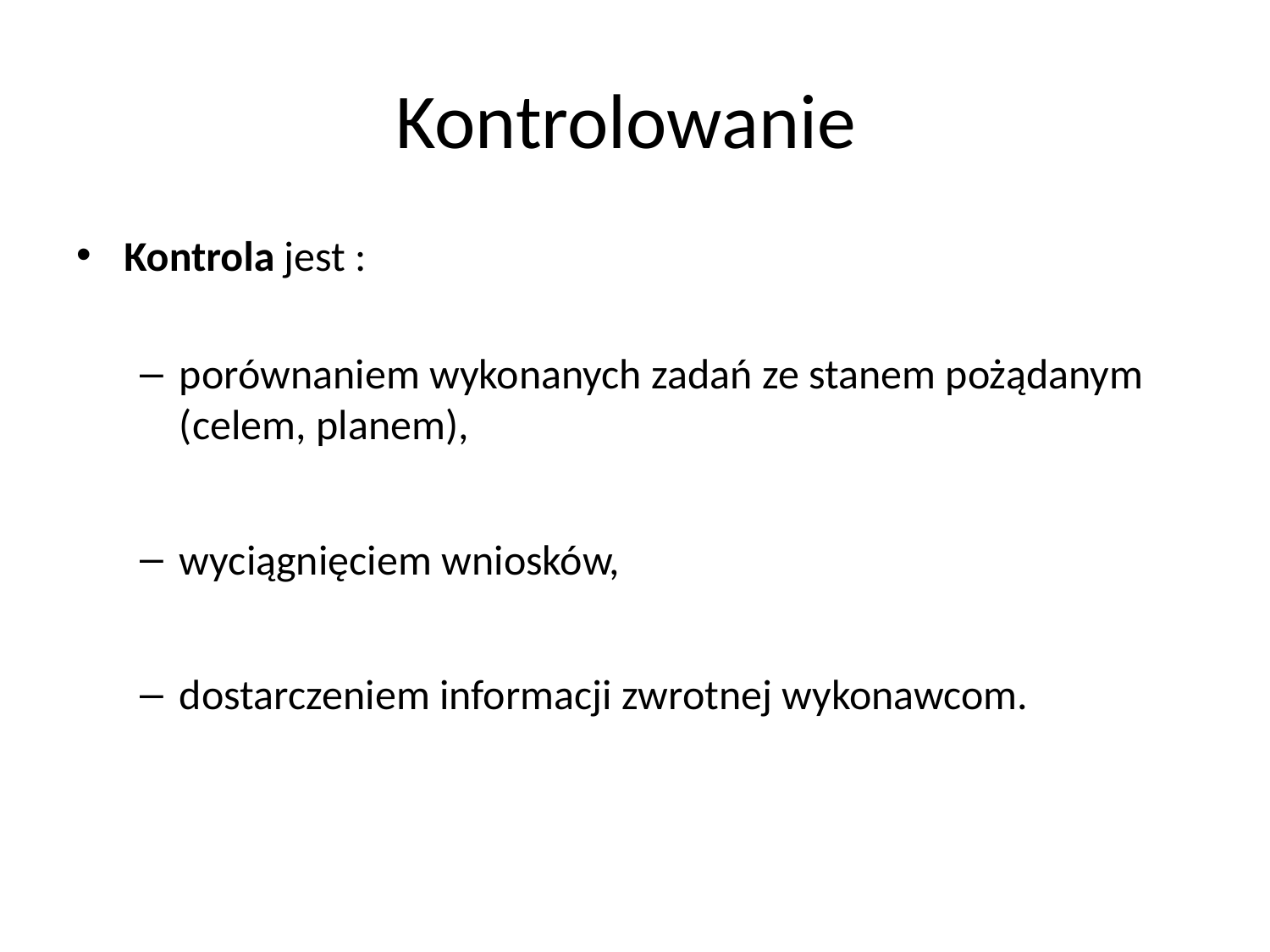

# Kontrolowanie
Kontrola jest :

porównaniem wykonanych zadań ze stanem pożądanym (celem, planem),

wyciągnięciem wniosków,

dostarczeniem informacji zwrotnej wykonawcom.